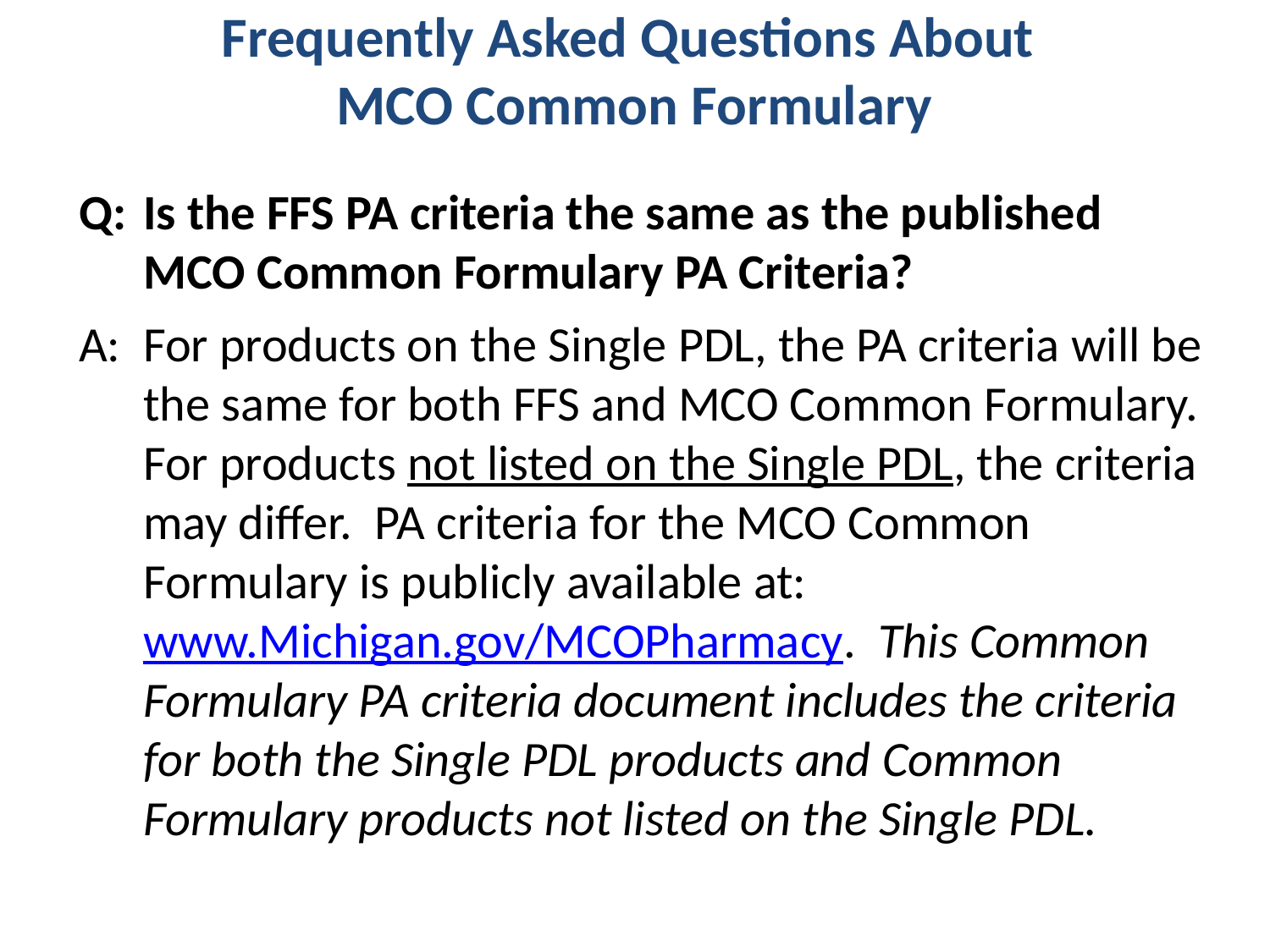

# Frequently Asked Questions About MCO Common Formulary
Q:	Is the FFS PA criteria the same as the published MCO Common Formulary PA Criteria?
A: 	For products on the Single PDL, the PA criteria will be the same for both FFS and MCO Common Formulary.  For products not listed on the Single PDL, the criteria may differ.  PA criteria for the MCO Common Formulary is publicly available at: www.Michigan.gov/MCOPharmacy.  This Common Formulary PA criteria document includes the criteria for both the Single PDL products and Common Formulary products not listed on the Single PDL.